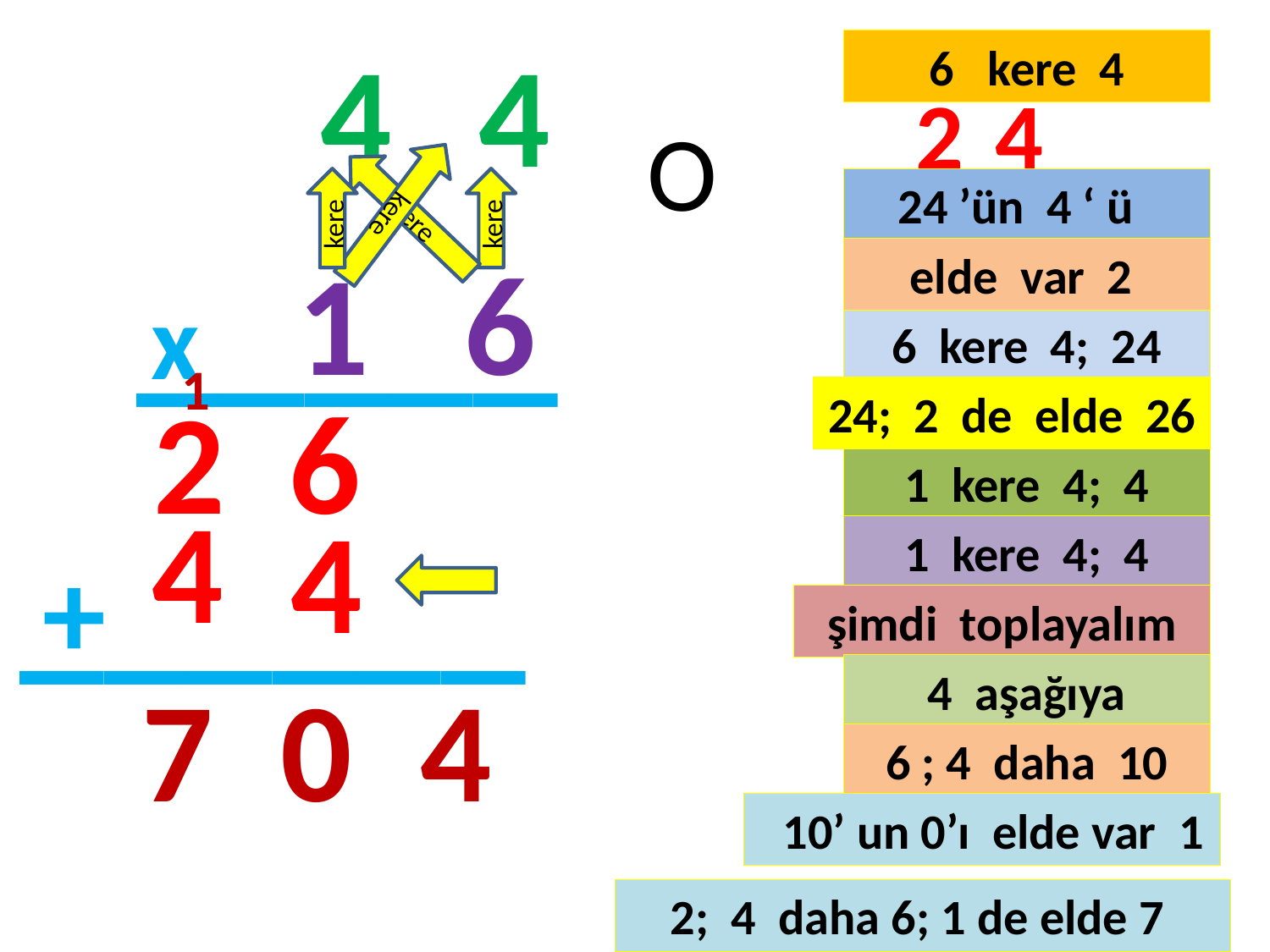

4
4
6   kere  4

2
4
O
kere
kere
kere
kere
24 ’ün  4 ‘ ü
_____
1   6
elde  var  2
x
#

6  kere  4;  24
1
2  6
24;  2  de  elde  26

1  kere  4;  4
4
______
4
1  kere  4;  4
+

şimdi  toplayalım
7
0
4
4  aşağıya
6 ; 4  daha  10
  10’ un 0’ı  elde var  1
2;  4  daha 6; 1 de elde 7